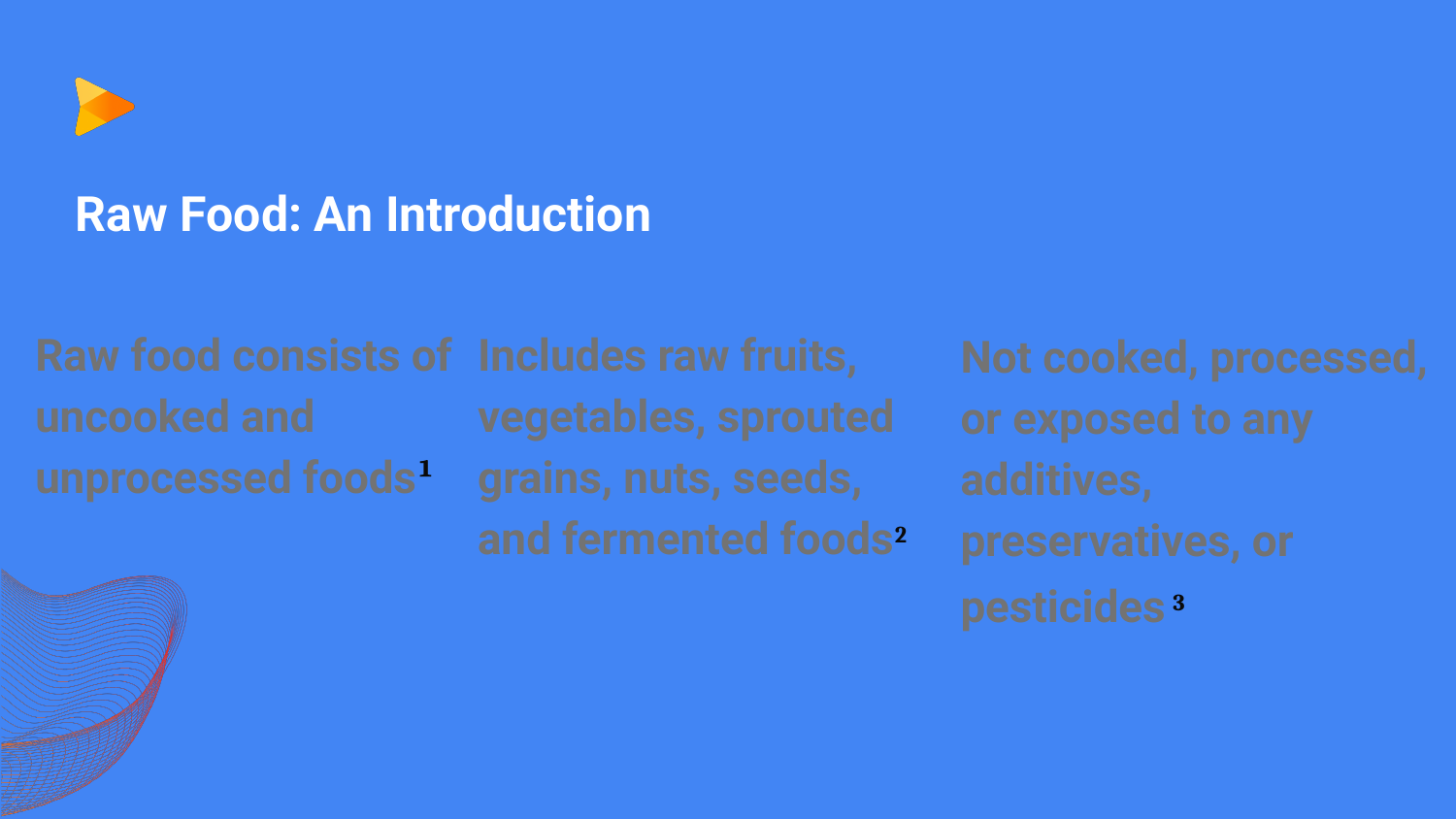

# Raw Food: An Introduction
Raw food consists of uncooked and unprocessed foods¹
Includes raw fruits, vegetables, sprouted grains, nuts, seeds, and fermented foods2
Not cooked, processed, or exposed to any additives, preservatives, or pesticides 3